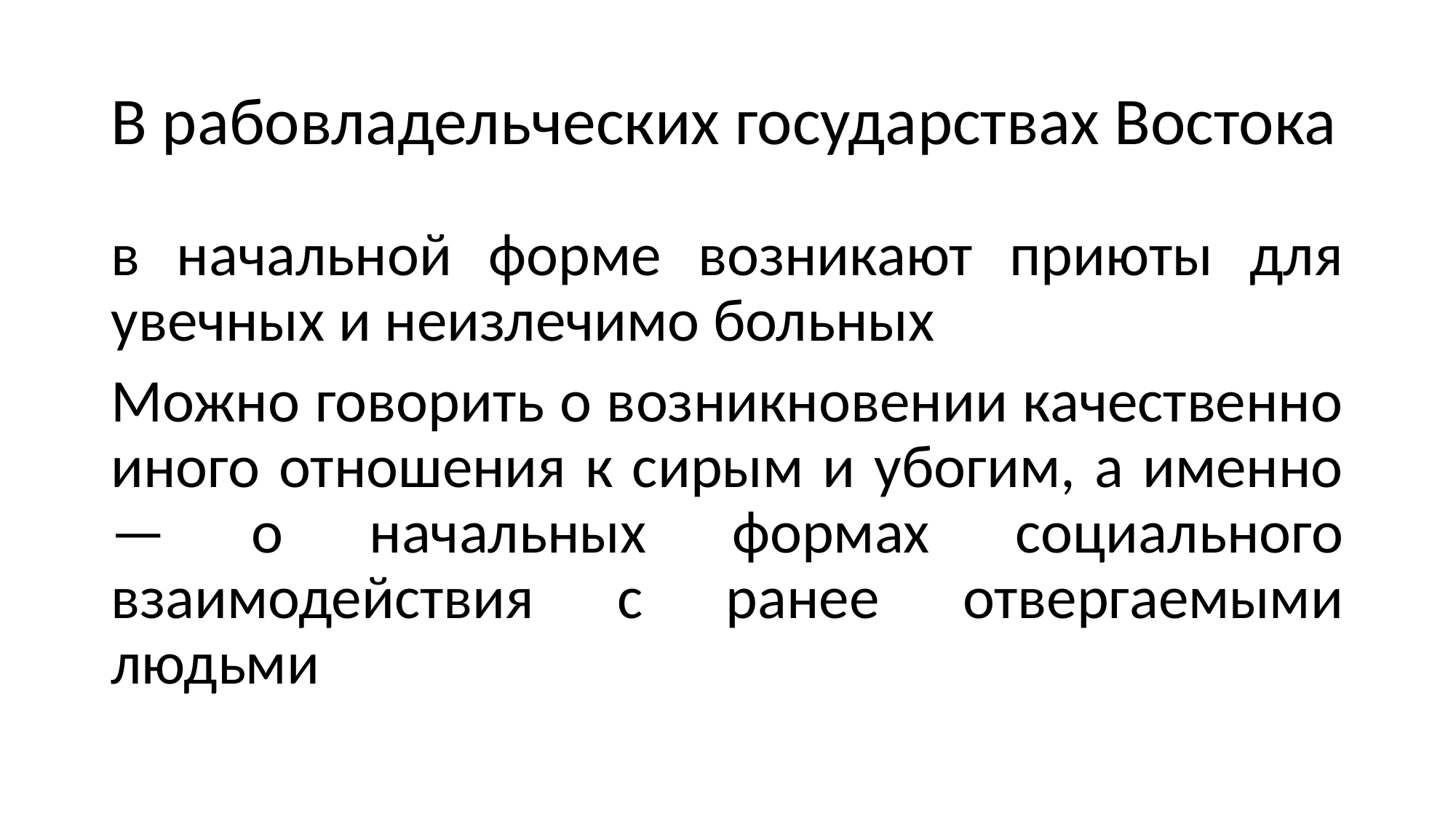

# В рабовладельческих государствах Востока
в начальной форме возникают приюты для увечных и неизлечимо больных
Можно говорить о возникновении качественно иного отношения к сирым и убогим, а именно — о начальных формах социального взаимодействия с ранее отвергаемыми людьми